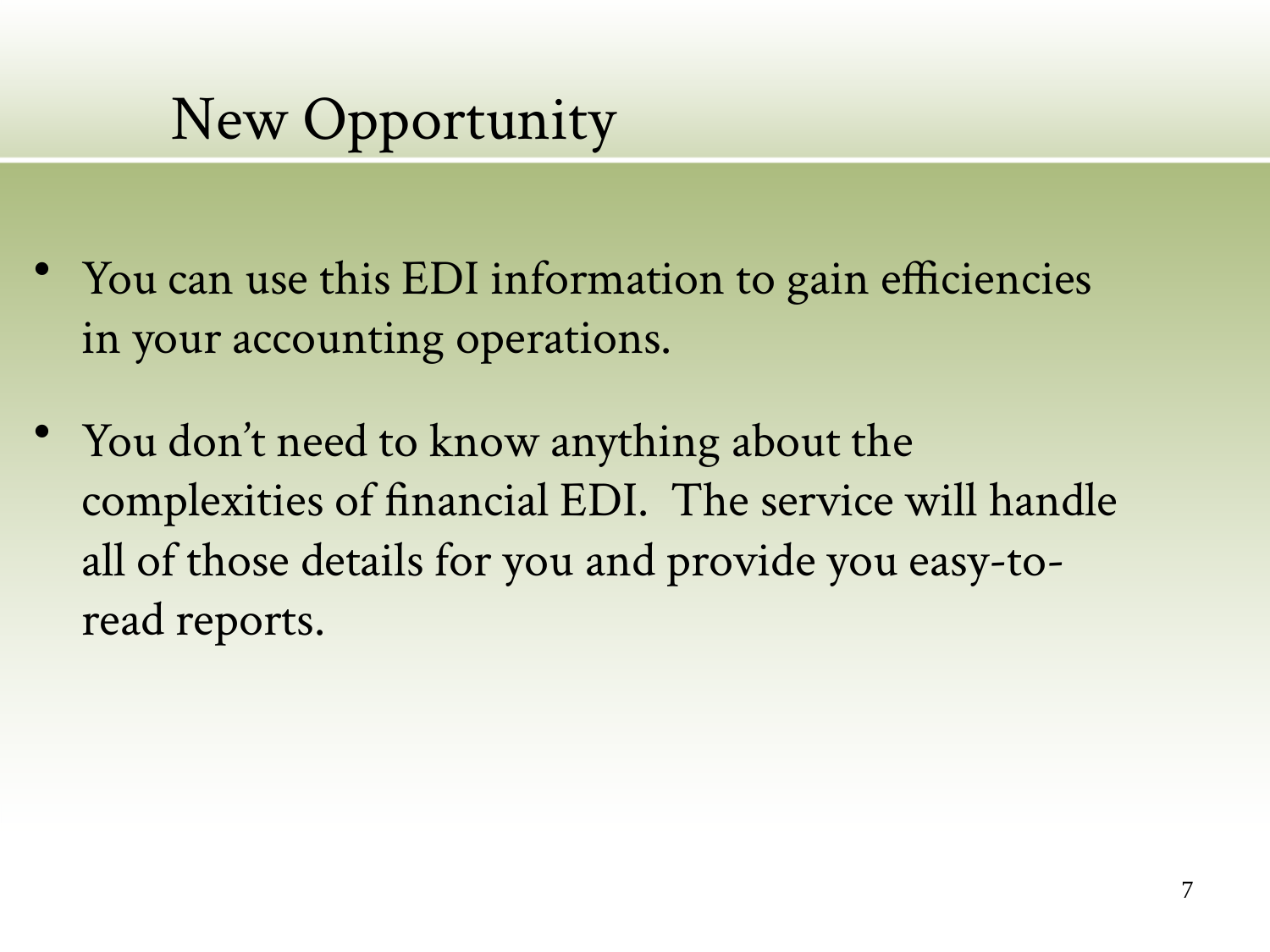

# New Opportunity

You can use this EDI information to gain efficiencies in your accounting operations.

You don’t need to know anything about the complexities of financial EDI.  The service will handle all of those details for you and provide you easy-to-read reports.
7